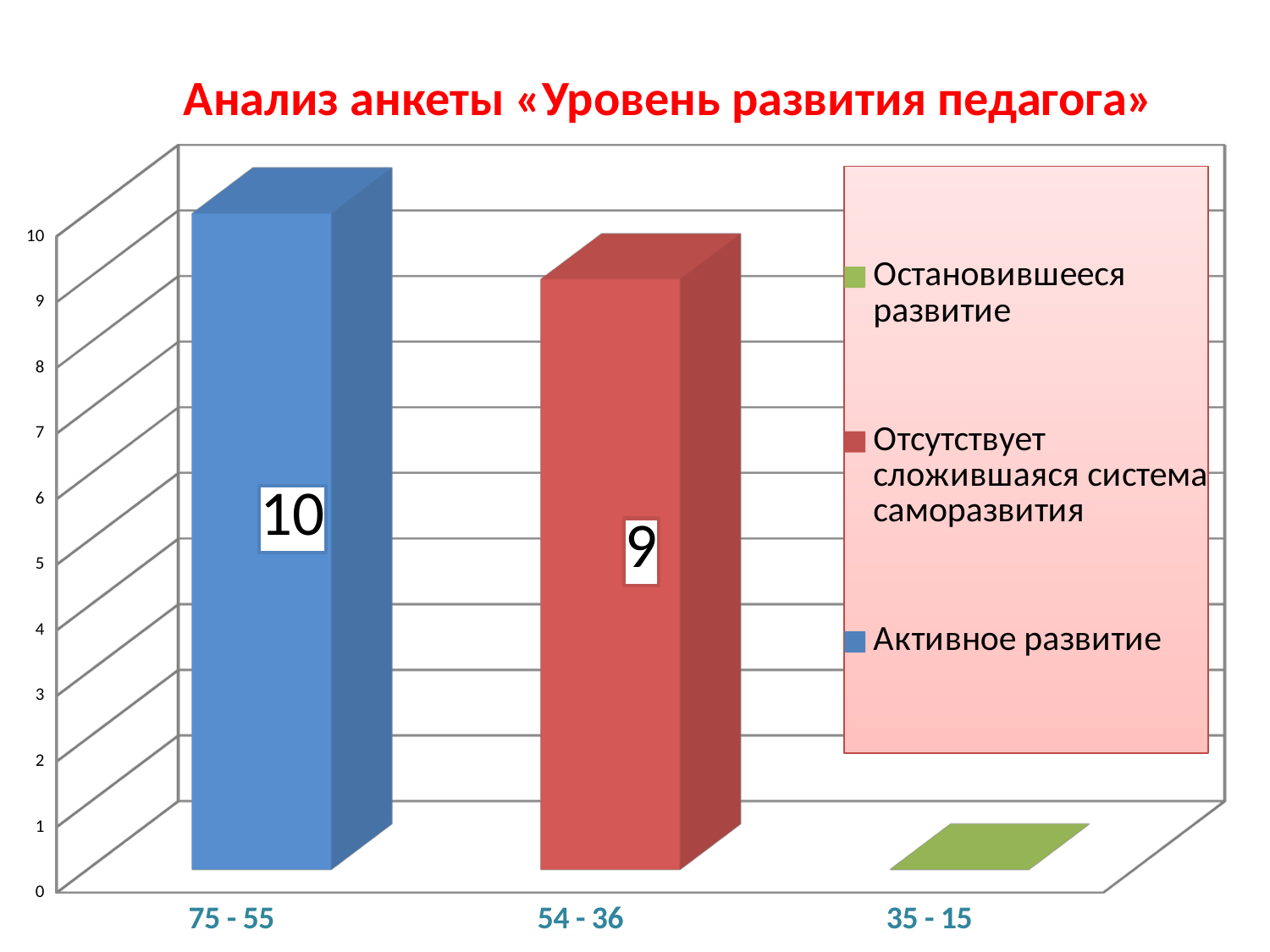

Анализ анкеты «Уровень развития педагога»

[unsupported chart]